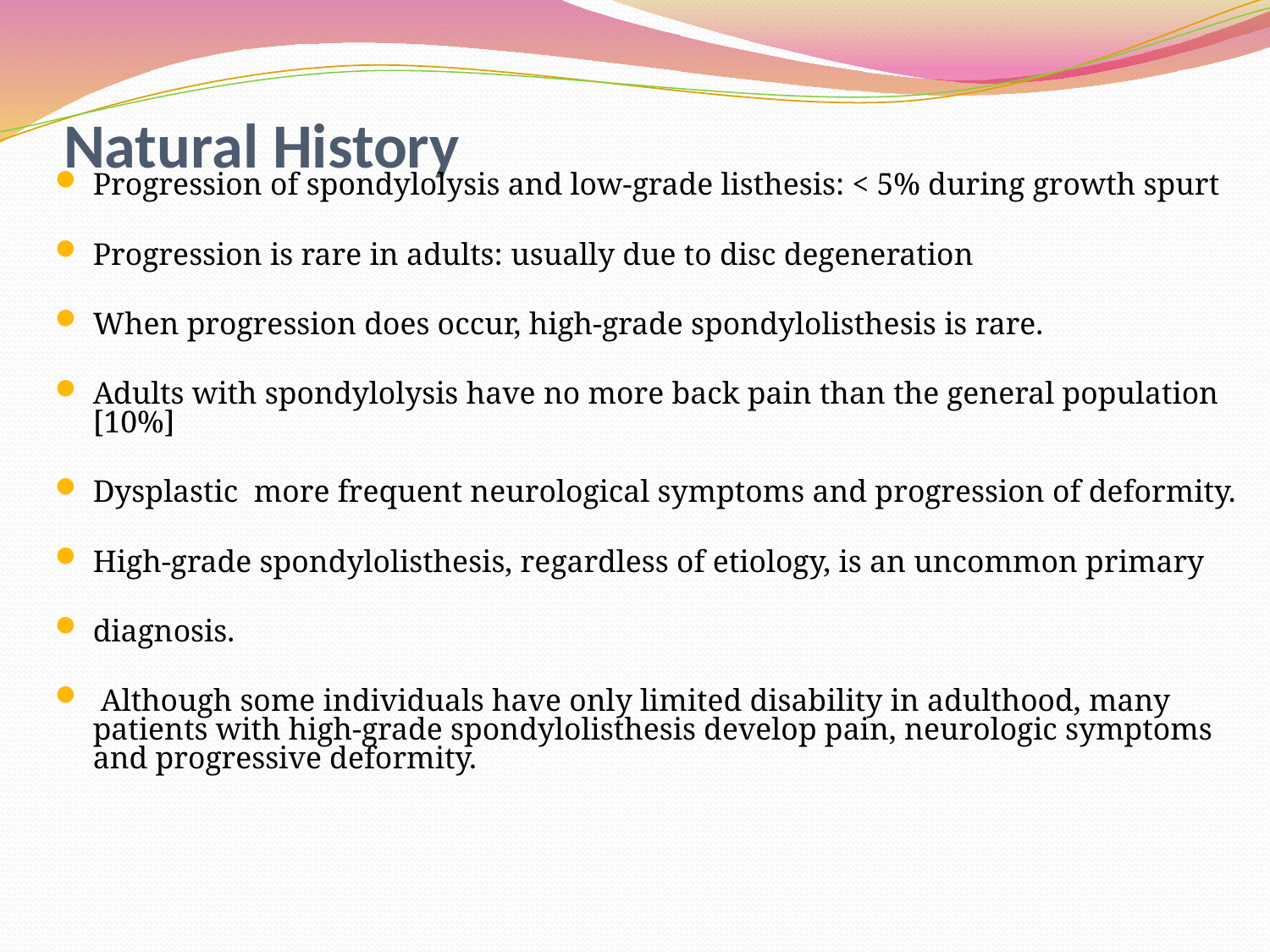

# Natural History
Progression of spondylolysis and low-grade listhesis: < 5% during growth spurt

Progression is rare in adults: usually due to disc degeneration

When progression does occur, high-grade spondylolisthesis is rare.

Adults with spondylolysis have no more back pain than the general population  [10%]

Dysplastic  more frequent neurological symptoms and progression of deformity.

High-grade spondylolisthesis, regardless of etiology, is an uncommon primary

diagnosis.

 Although some individuals have only limited disability in adulthood, many patients with high-grade spondylolisthesis develop pain, neurologic symptoms and progressive deformity.